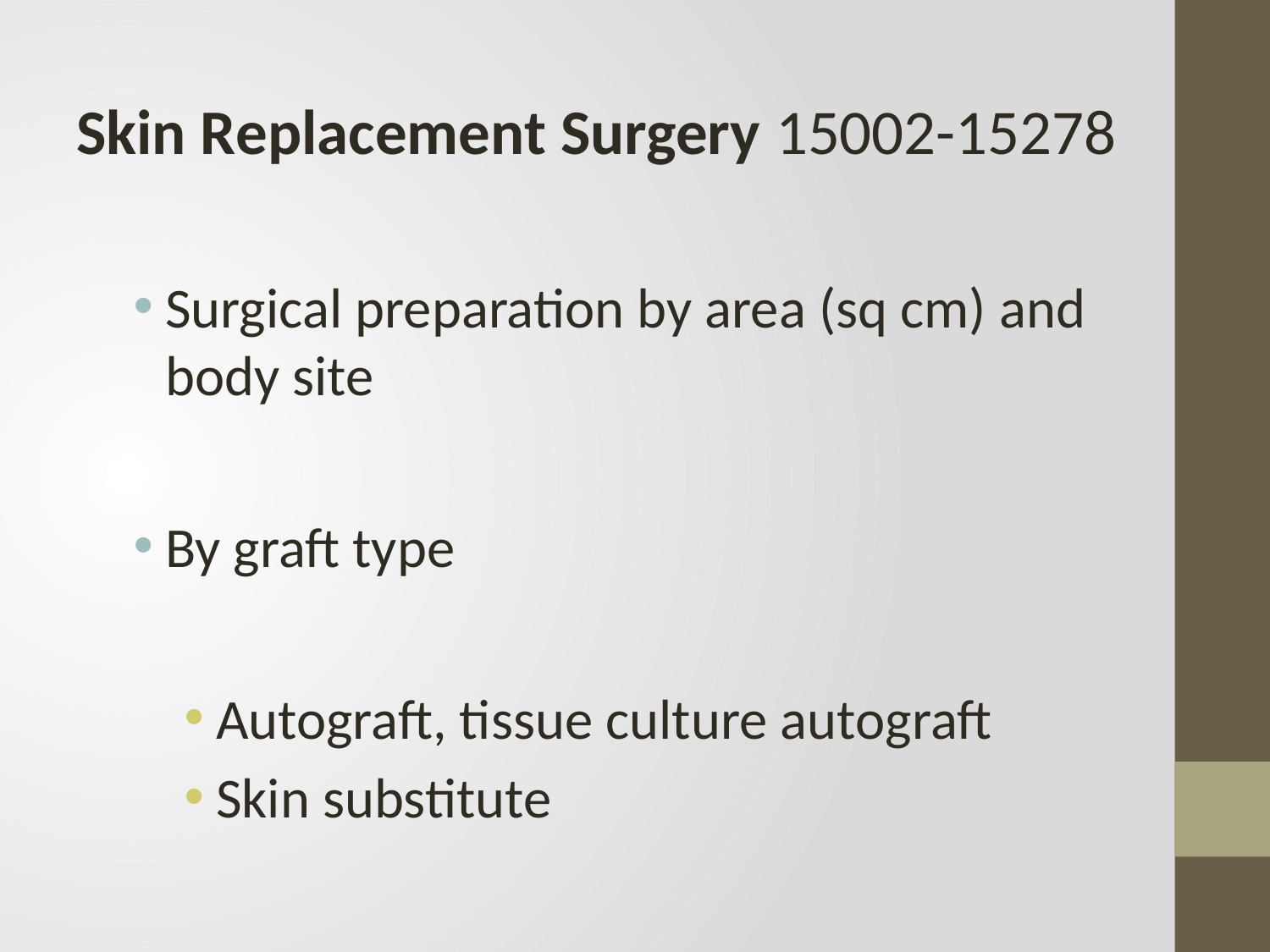

Skin Replacement Surgery 15002-15278

Surgical preparation by area (sq cm) and body site

By graft type

Autograft, tissue culture autograft
Skin substitute